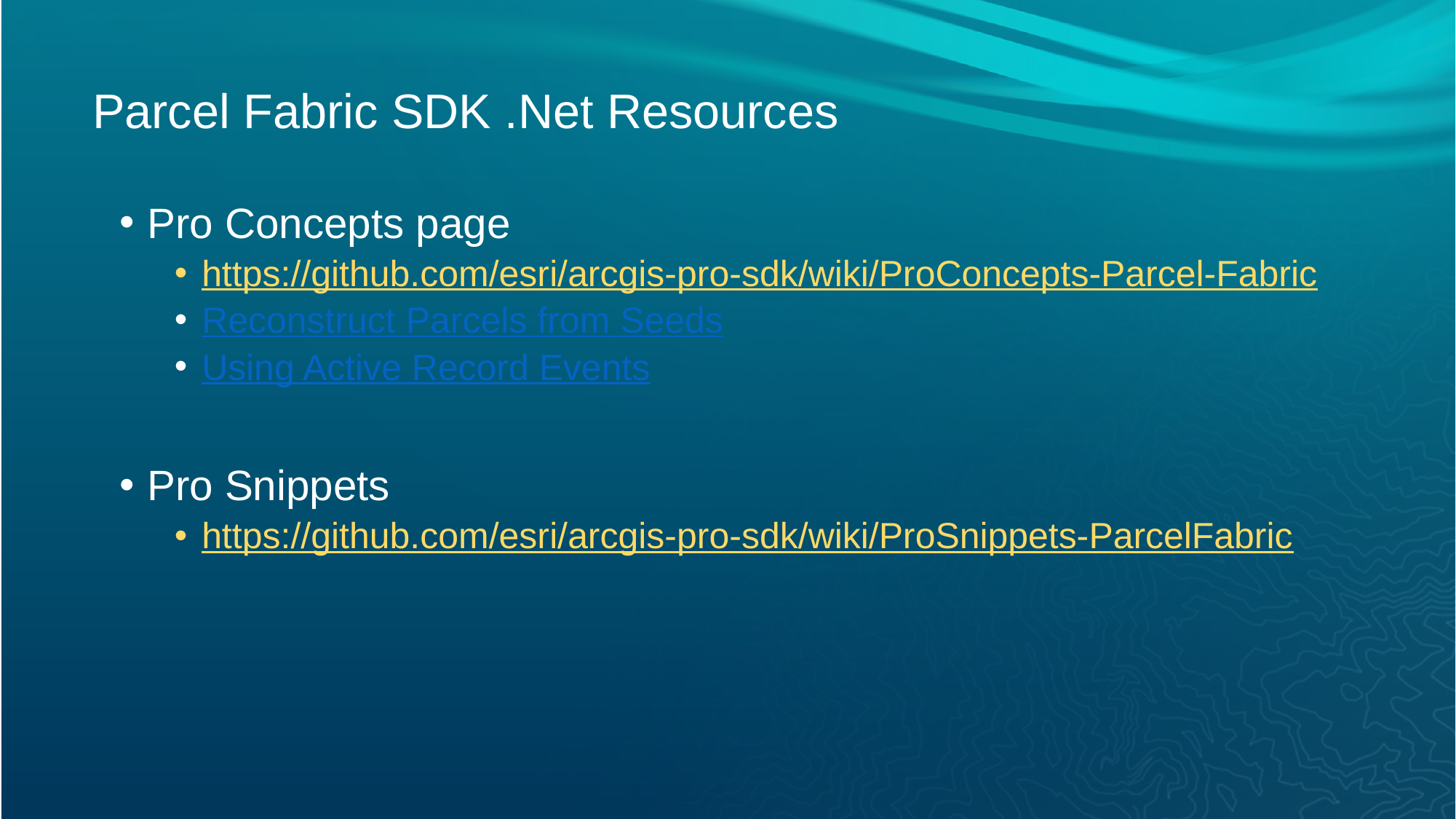

# Parcel Fabric SDK .Net Resources
Pro Concepts page
https://github.com/esri/arcgis-pro-sdk/wiki/ProConcepts-Parcel-Fabric
Reconstruct Parcels from Seeds
Using Active Record Events

Pro Snippets
https://github.com/esri/arcgis-pro-sdk/wiki/ProSnippets-ParcelFabric